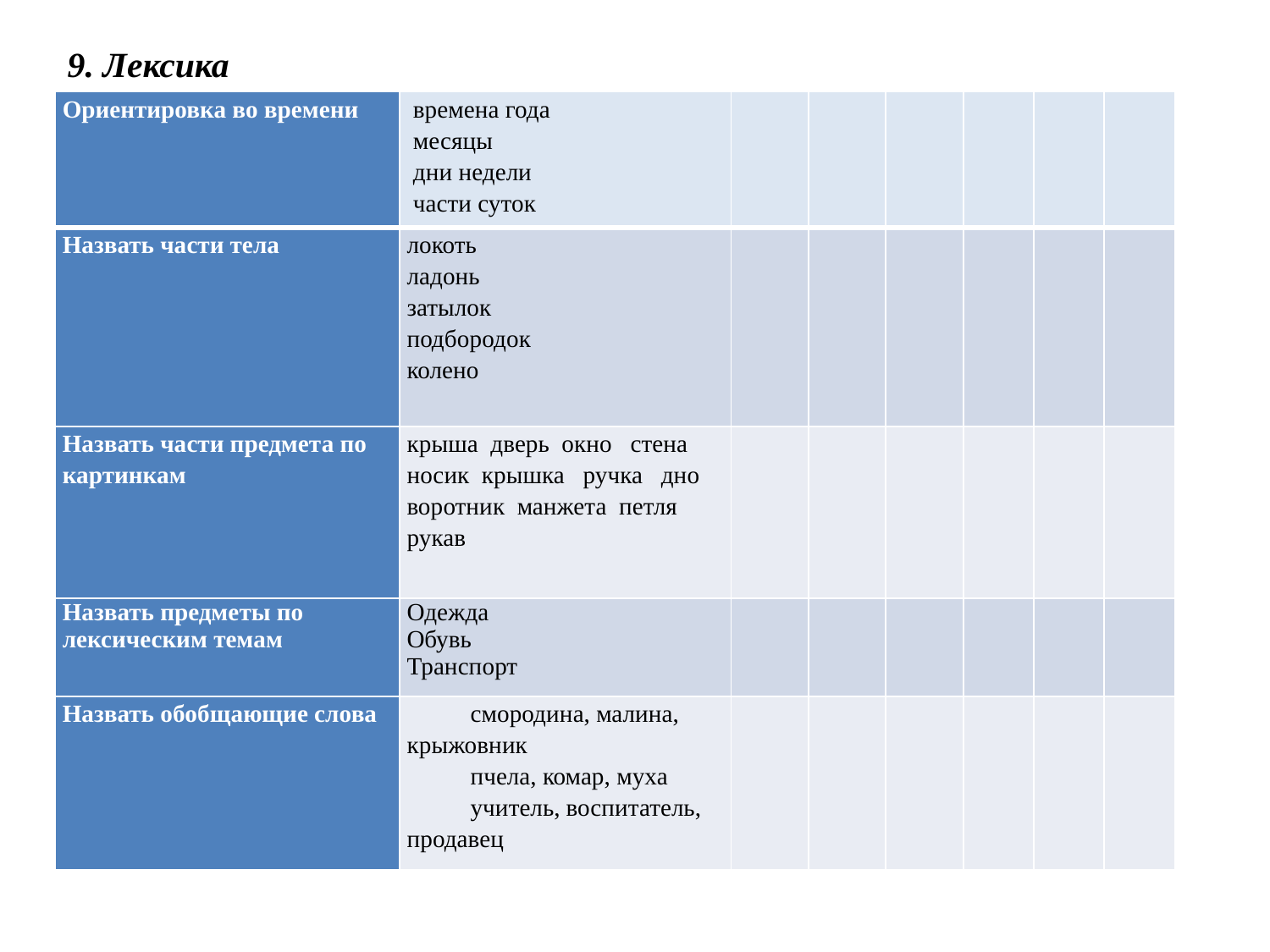

9. Лексика
| Ориентировка во времени | времена года месяцы дни недели части суток |  |  |  |  |  |  |
| --- | --- | --- | --- | --- | --- | --- | --- |
| Назвать части тела | локоть ладонь затылок подбородок колено |  |  |  |  |  |  |
| Назвать части предмета по картинкам | крыша дверь окно стена носик крышка ручка дно воротник манжета петля рукав |  |  |  |  |  |  |
| Назвать предметы по лексическим темам | Одежда Обувь Транспорт |  |  |  |  |  |  |
| Назвать обобщающие слова | смородина, малина, крыжовник пчела, комар, муха учитель, воспитатель, продавец |  |  |  |  |  |  |